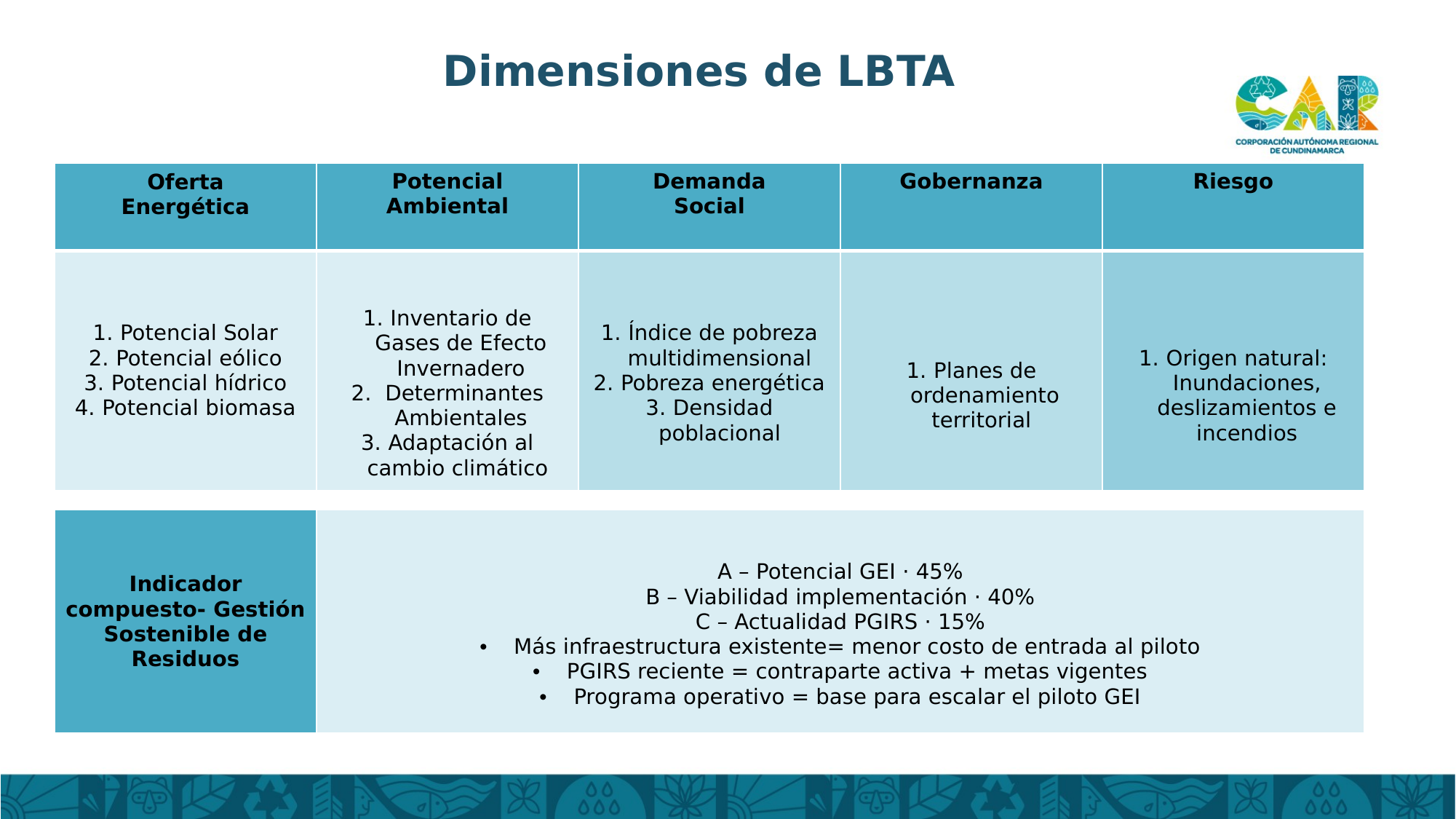

# Dimensiones de LBTA
| Oferta Energética | Potencial Ambiental | Demanda Social | Gobernanza | Riesgo |
| --- | --- | --- | --- | --- |
| Potencial Solar Potencial eólico Potencial hídrico Potencial biomasa | Inventario de Gases de Efecto Invernadero Determinantes Ambientales Adaptación al cambio climático | Índice de pobreza multidimensional Pobreza energética Densidad poblacional | Planes de ordenamiento territorial | Origen natural: Inundaciones, deslizamientos e incendios |
| Indicador compuesto- Gestión Sostenible de Residuos | A – Potencial GEI · 45% B – Viabilidad implementación · 40% C – Actualidad PGIRS · 15% Más infraestructura existente= menor costo de entrada al piloto PGIRS reciente = contraparte activa + metas vigentes Programa operativo = base para escalar el piloto GEI |
| --- | --- |